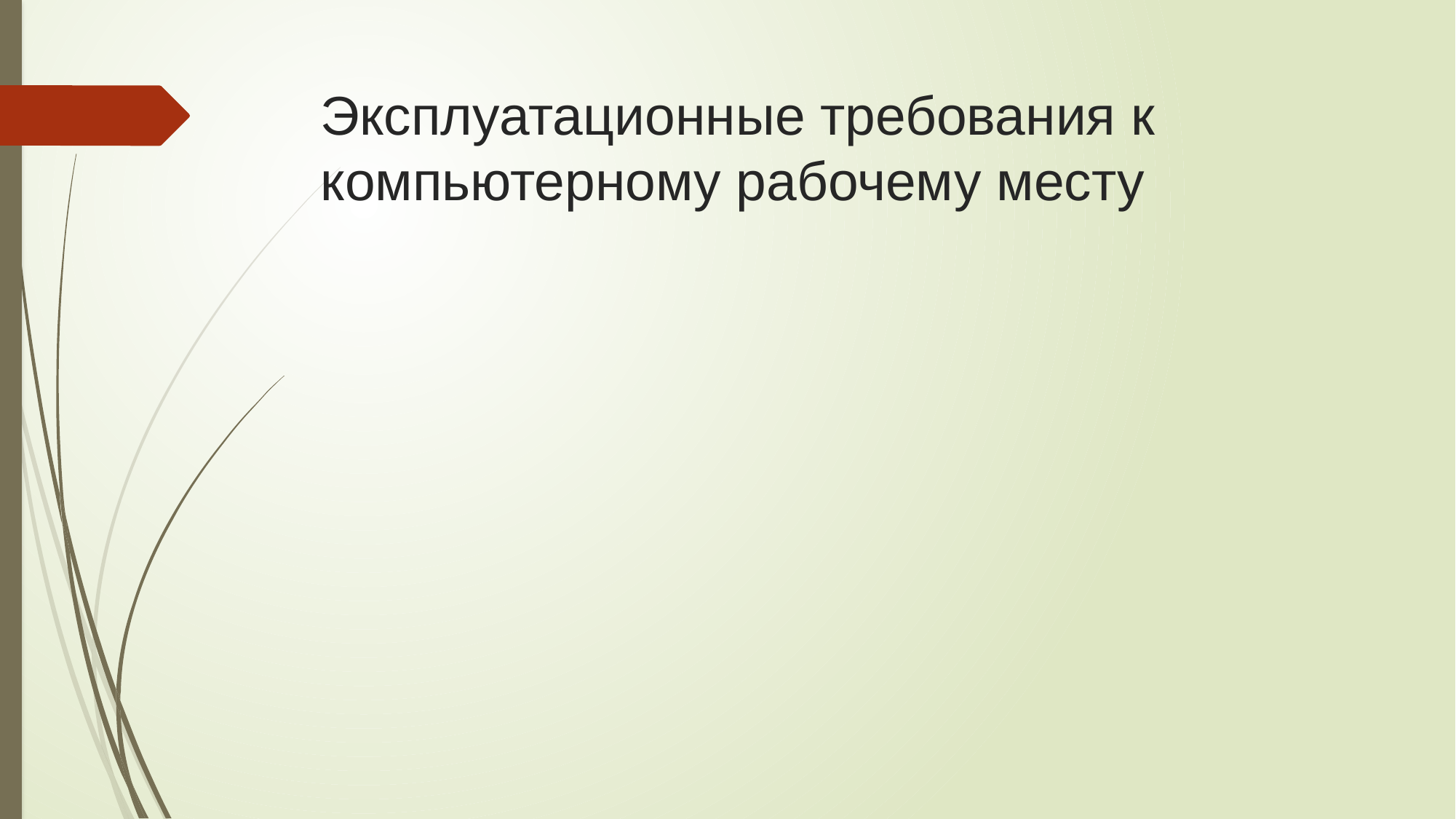

# Эксплуатационные требования к компьютерному рабочему месту